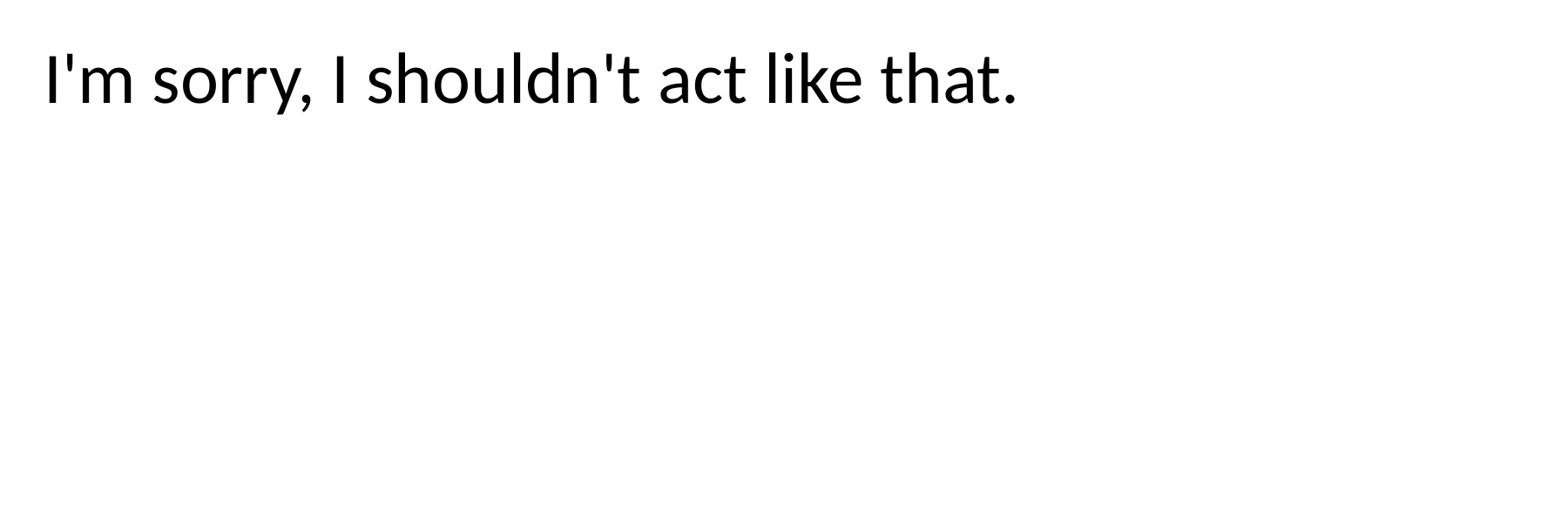

I'm sorry, I shouldn't act like that.